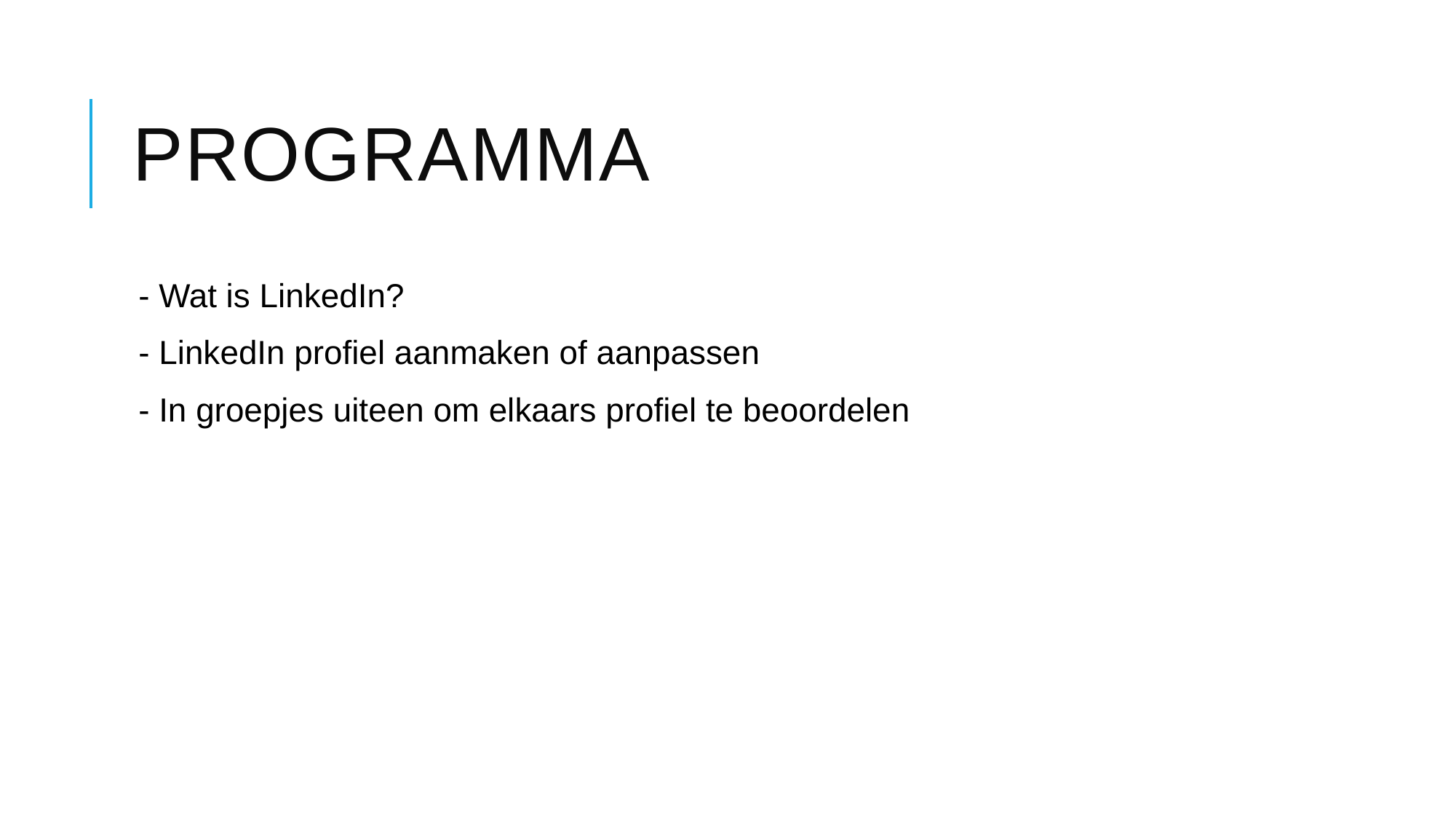

# Programma
- Wat is LinkedIn?
- LinkedIn profiel aanmaken of aanpassen
- In groepjes uiteen om elkaars profiel te beoordelen